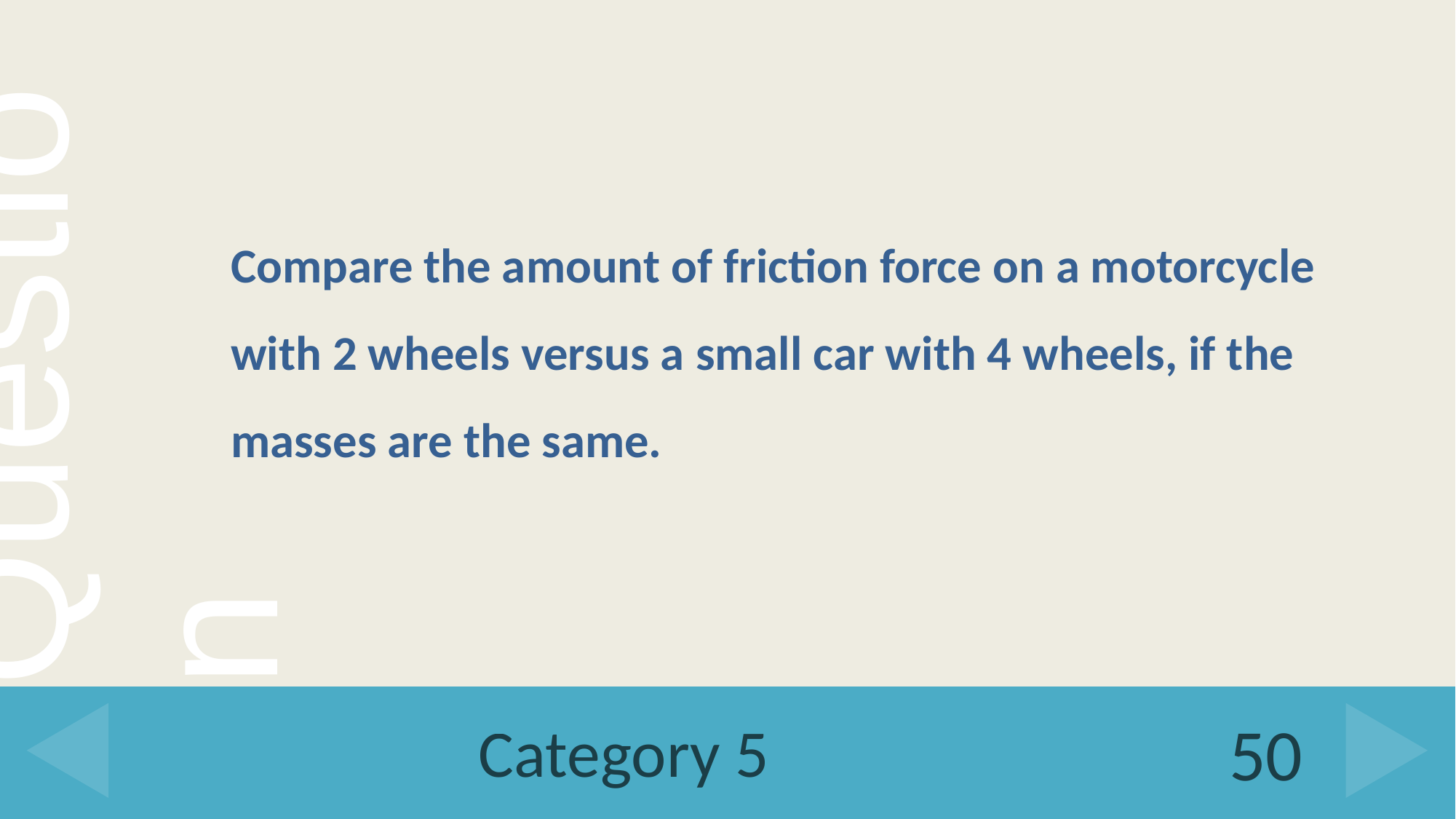

Compare the amount of friction force on a motorcycle with 2 wheels versus a small car with 4 wheels, if the masses are the same.
# Category 5
50